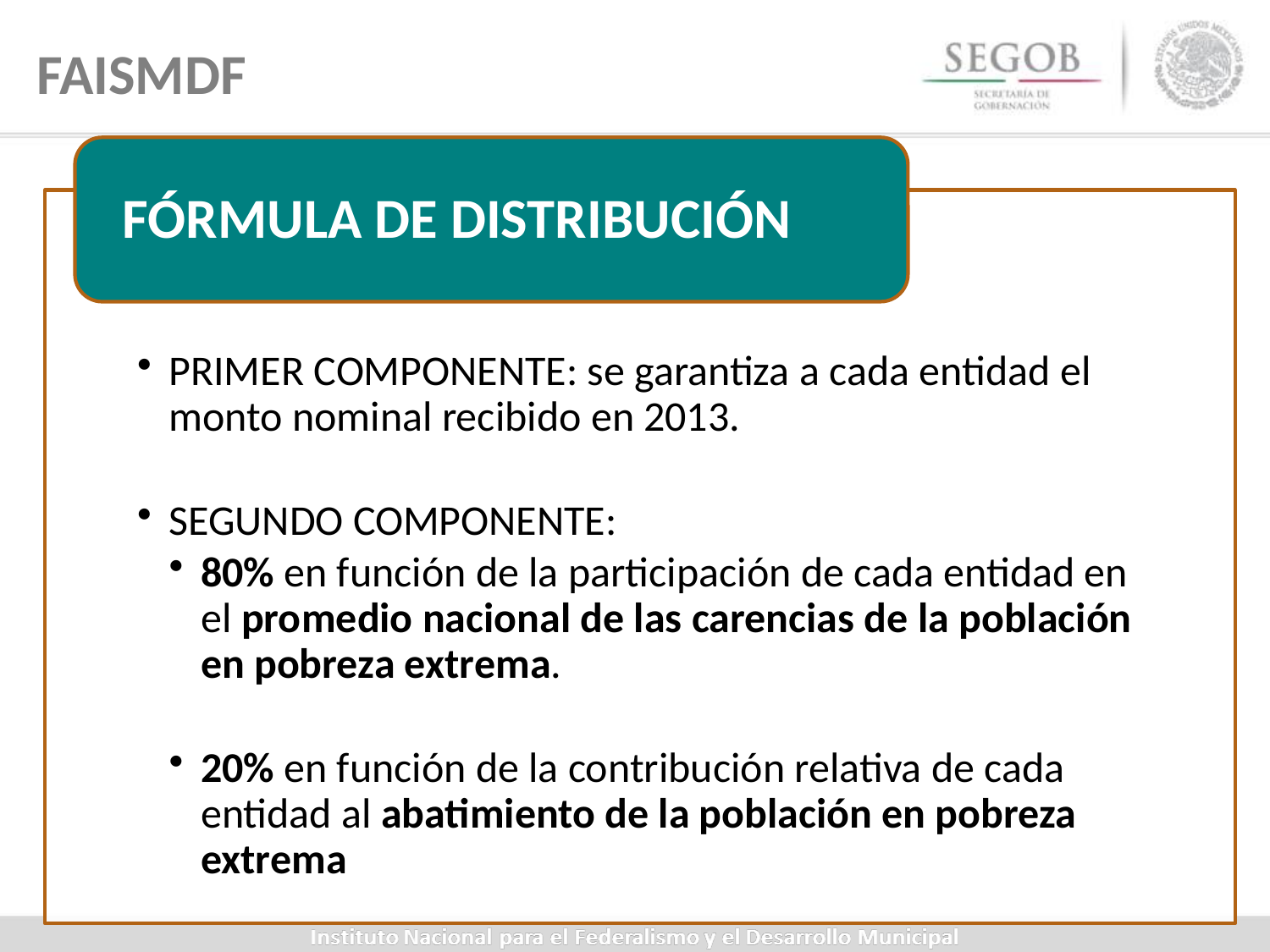

FAISMDF
PRIMER COMPONENTE: se garantiza a cada entidad el monto nominal recibido en 2013.

SEGUNDO COMPONENTE:
80% en función de la participación de cada entidad en el promedio nacional de las carencias de la población en pobreza extrema.

20% en función de la contribución relativa de cada entidad al abatimiento de la población en pobreza extrema
FÓRMULA DE DISTRIBUCIÓN